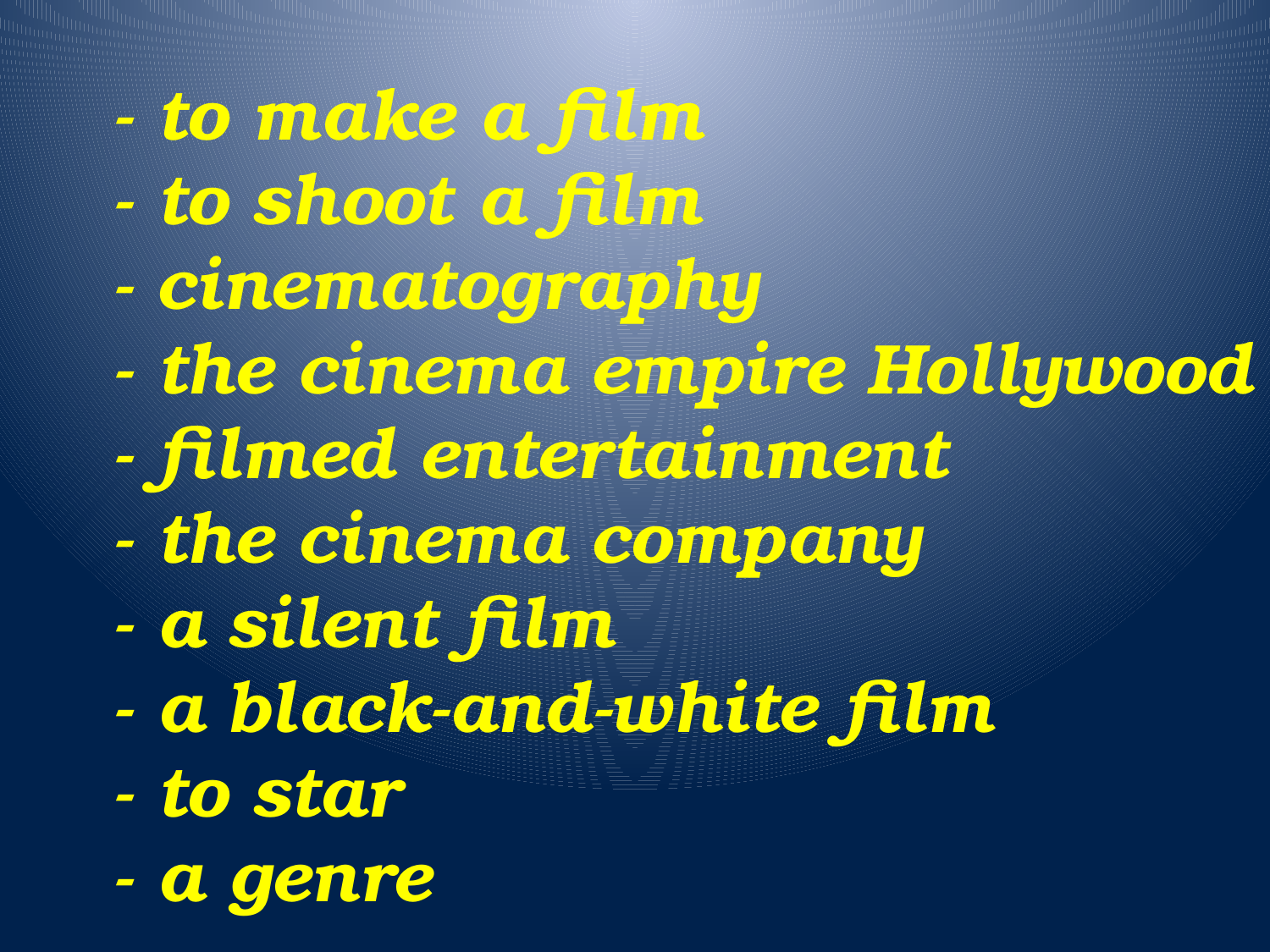

- to make a film
- to shoot a film
- cinematography
- the cinema empire Hollywood
- filmed entertainment
- the cinema company
- a silent film
- a black-and-white film
- to star
- a genre